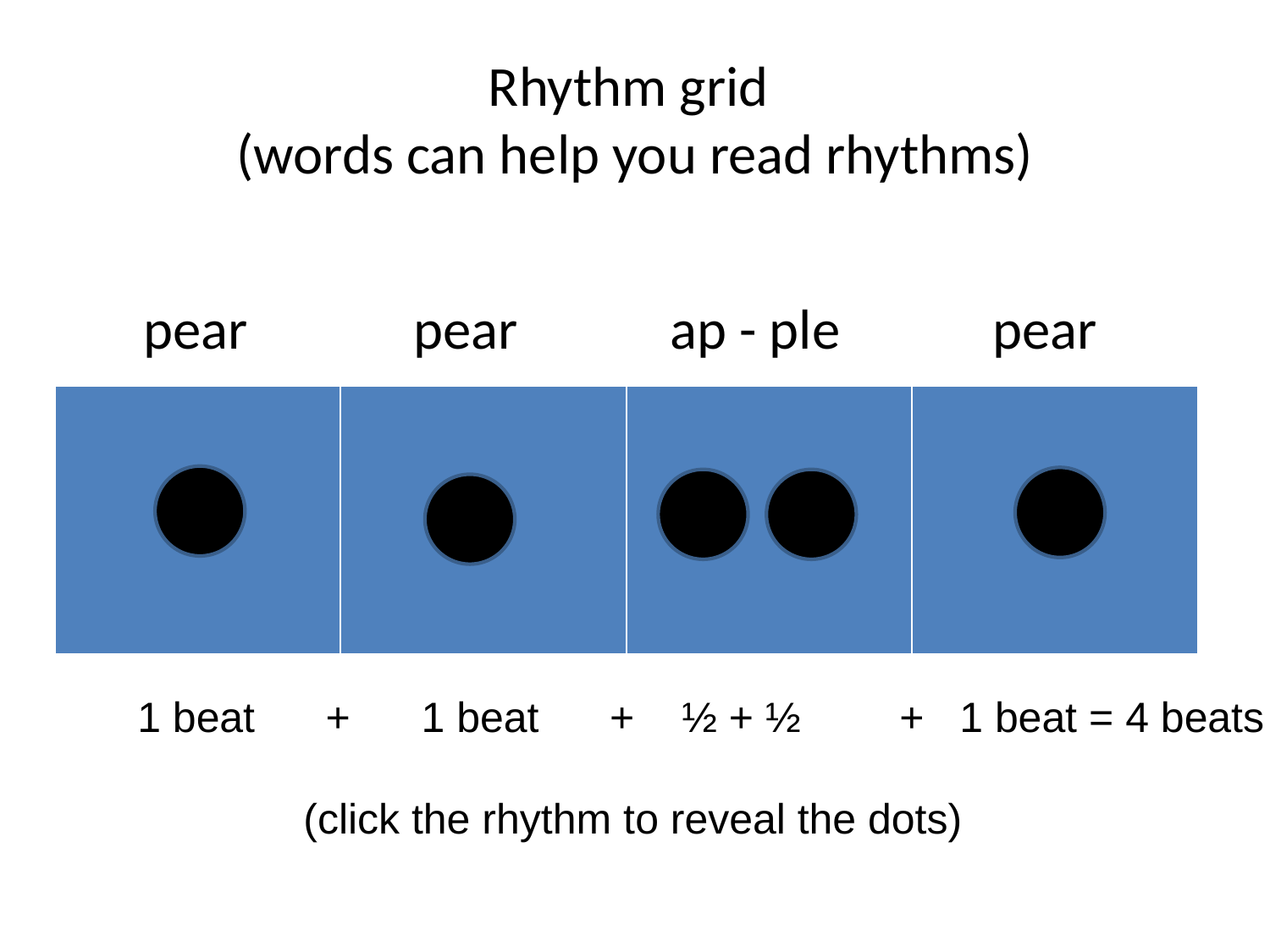

# Rhythm grid (words can help you read rhythms)
      pear             pear            ap - ple            pear
|  |  |  |  |
| --- | --- | --- | --- |

 1 beat      +      1 beat      +    ½ + ½ 	 +   1 beat = 4 beats

               (click the rhythm to reveal the dots)